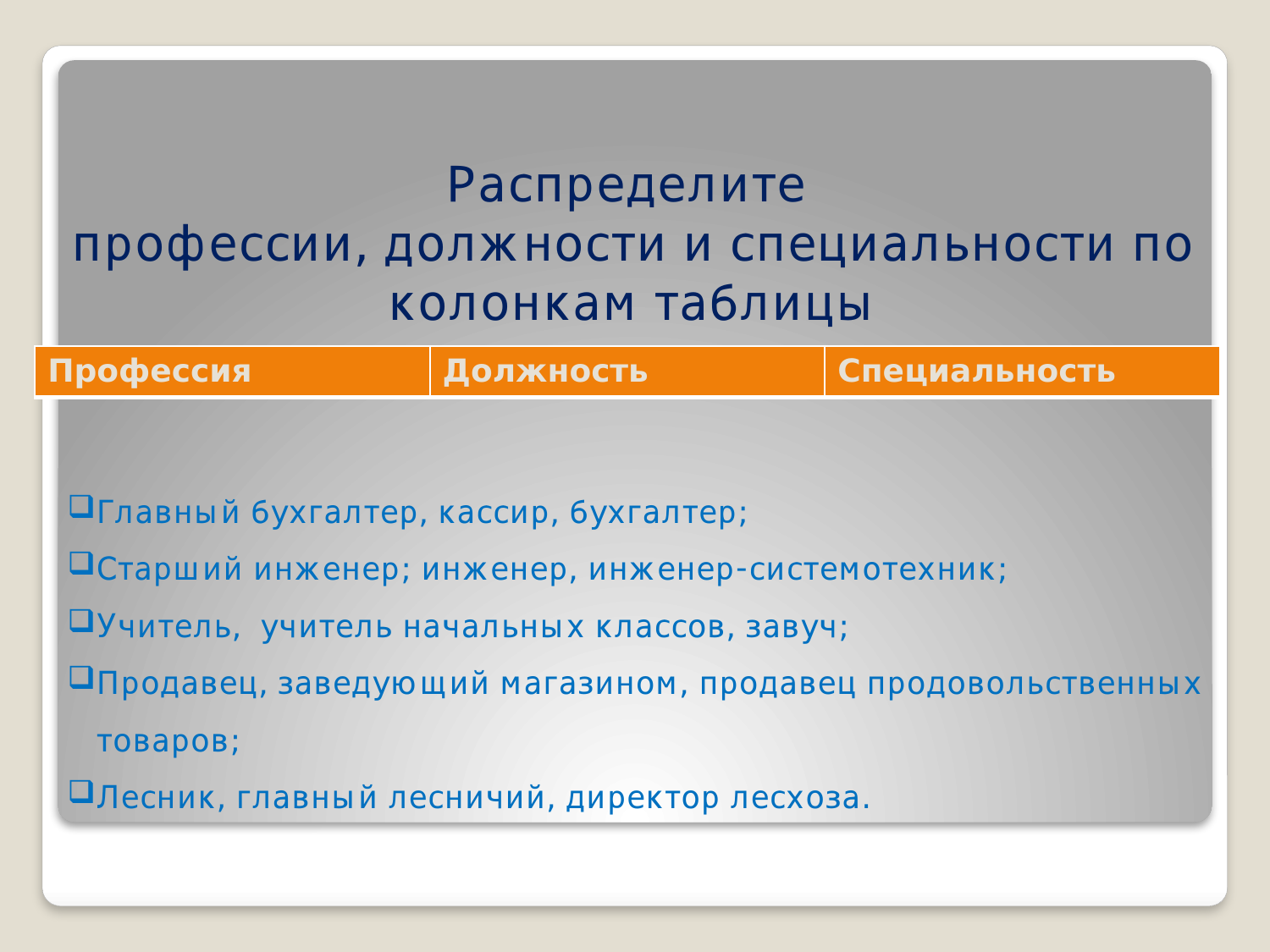

Распределите
профессии, должности и специальности по колонкам таблицы
| Профессия | Должность | Специальность |
| --- | --- | --- |
Главный бухгалтер, кассир, бухгалтер;
Старший инженер; инженер, инженер-системотехник;
Учитель,  учитель начальных классов, завуч;
Продавец, заведующий магазином, продавец продовольственных товаров;
Лесник, главный лесничий, директор лесхоза.